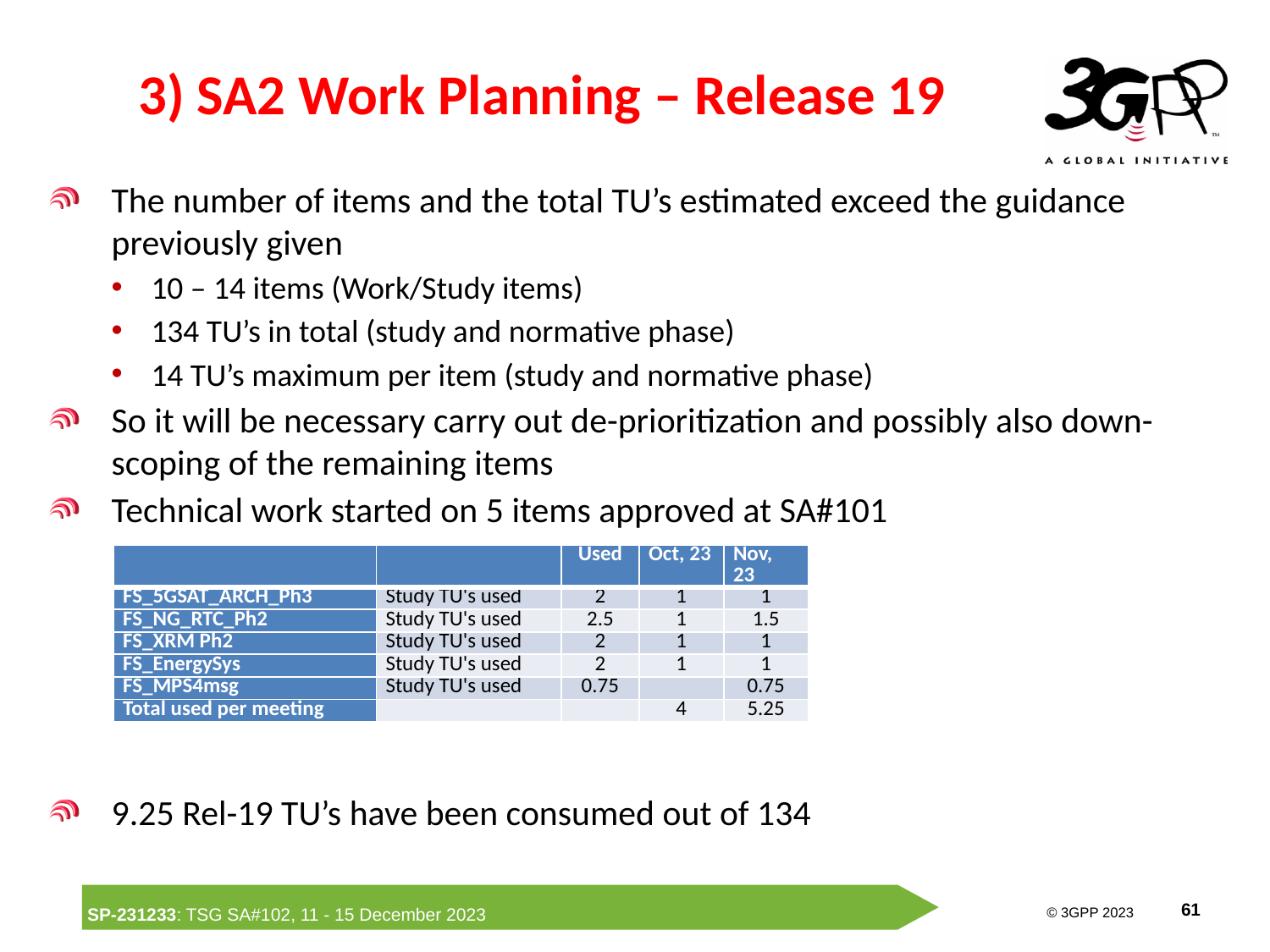

# 3) SA2 Work Planning – Release 19
The number of items and the total TU’s estimated exceed the guidance previously given
10 – 14 items (Work/Study items)
134 TU’s in total (study and normative phase)
14 TU’s maximum per item (study and normative phase)
So it will be necessary carry out de-prioritization and possibly also down-scoping of the remaining items
Technical work started on 5 items approved at SA#101

9.25 Rel-19 TU’s have been consumed out of 134

|  |  | Used | Oct, 23 | Nov, 23 |
| --- | --- | --- | --- | --- |
| FS\_5GSAT\_ARCH\_Ph3 | Study TU's used | 2 | 1 | 1 |
| FS\_NG\_RTC\_Ph2 | Study TU's used | 2.5 | 1 | 1.5 |
| FS\_XRM Ph2 | Study TU's used | 2 | 1 | 1 |
| FS\_EnergySys | Study TU's used | 2 | 1 | 1 |
| FS\_MPS4msg | Study TU's used | 0.75 |  | 0.75 |
| Total used per meeting |  |  | 4 | 5.25 |